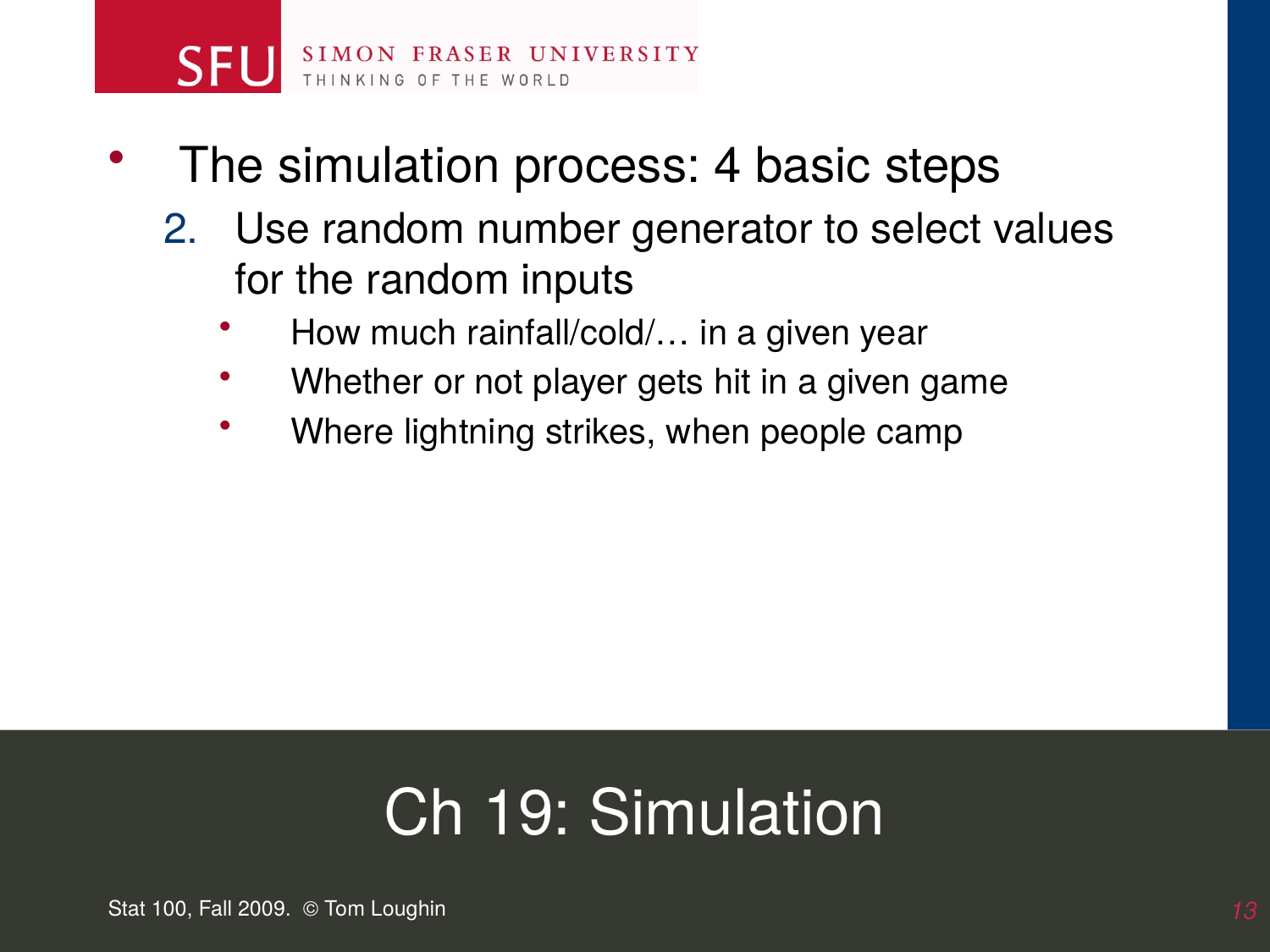

The simulation process: 4 basic steps
Use random number generator to select values for the random inputs
How much rainfall/cold/… in a given year
Whether or not player gets hit in a given game
Where lightning strikes, when people camp
# Ch 19: Simulation
Stat 100, Fall 2009.  © Tom Loughin
13